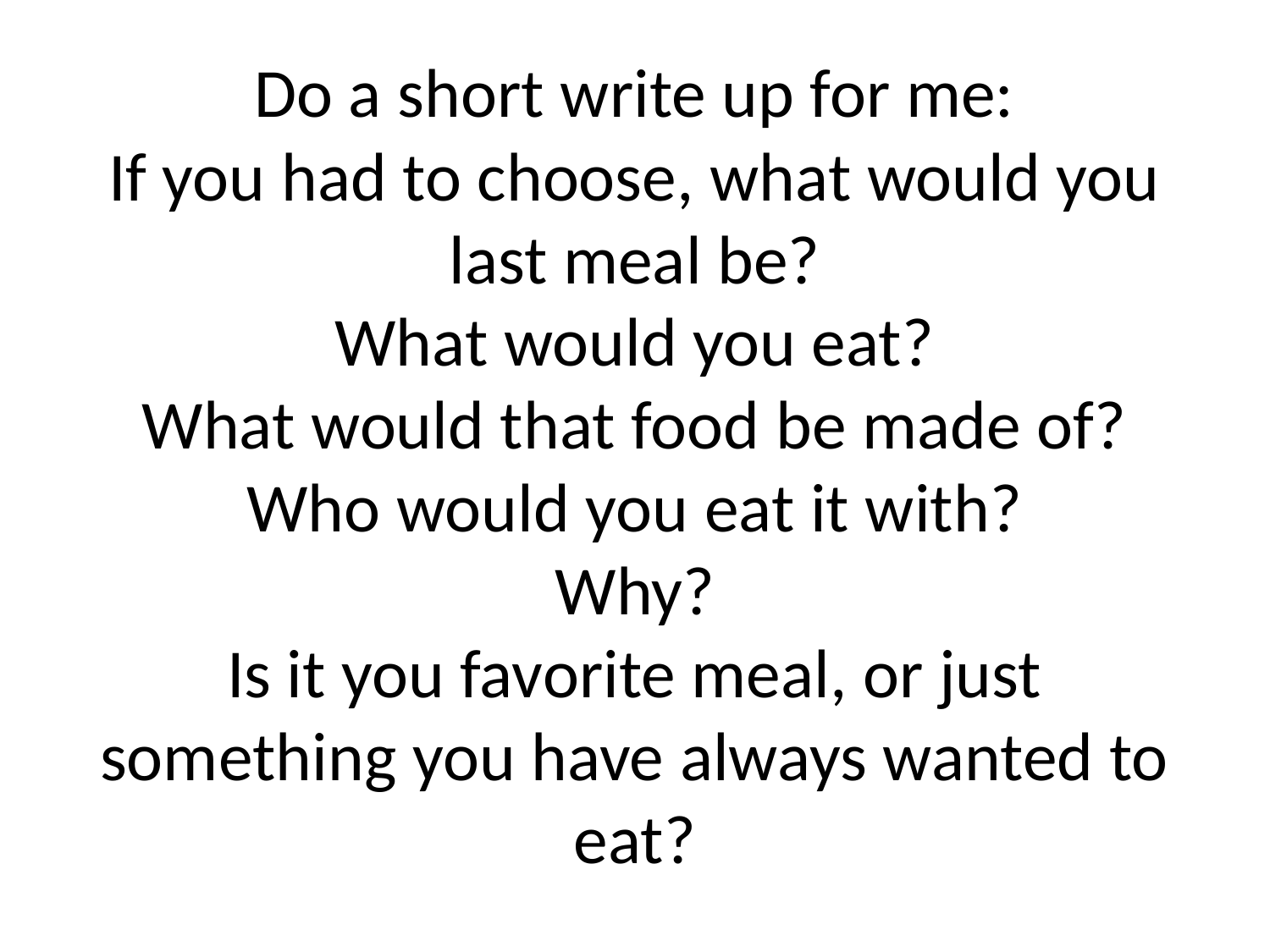

# Do a short write up for me: If you had to choose, what would you last meal be? What would you eat? What would that food be made of? Who would you eat it with? Why? Is it you favorite meal, or just something you have always wanted to eat?